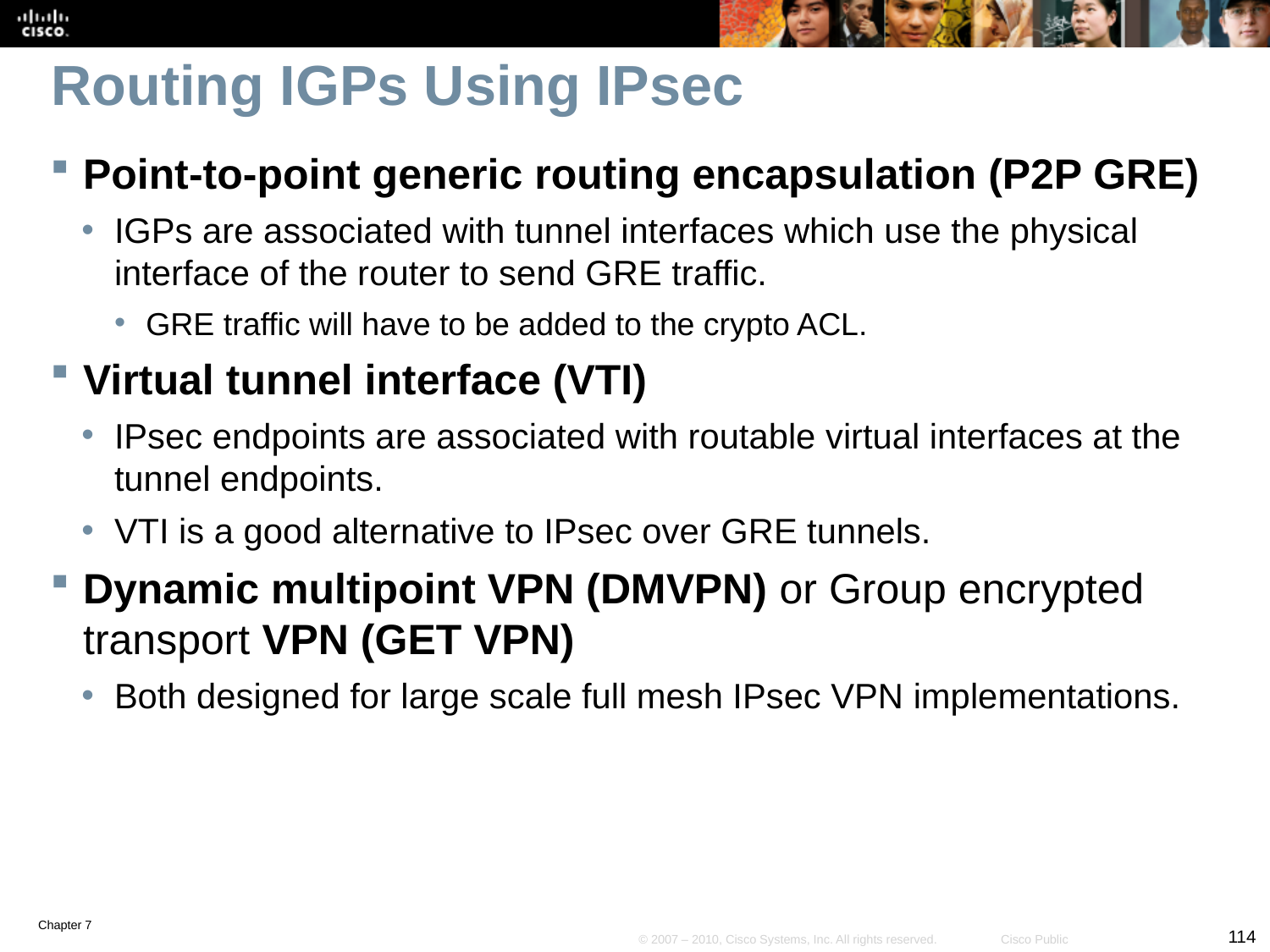

# Routing IGPs Using IPsec
Point-to-point generic routing encapsulation (P2P GRE)
IGPs are associated with tunnel interfaces which use the physical interface of the router to send GRE traffic.
GRE traffic will have to be added to the crypto ACL.
Virtual tunnel interface (VTI)
IPsec endpoints are associated with routable virtual interfaces at the tunnel endpoints.
VTI is a good alternative to IPsec over GRE tunnels.
Dynamic multipoint VPN (DMVPN) or Group encrypted transport VPN (GET VPN)
Both designed for large scale full mesh IPsec VPN implementations.